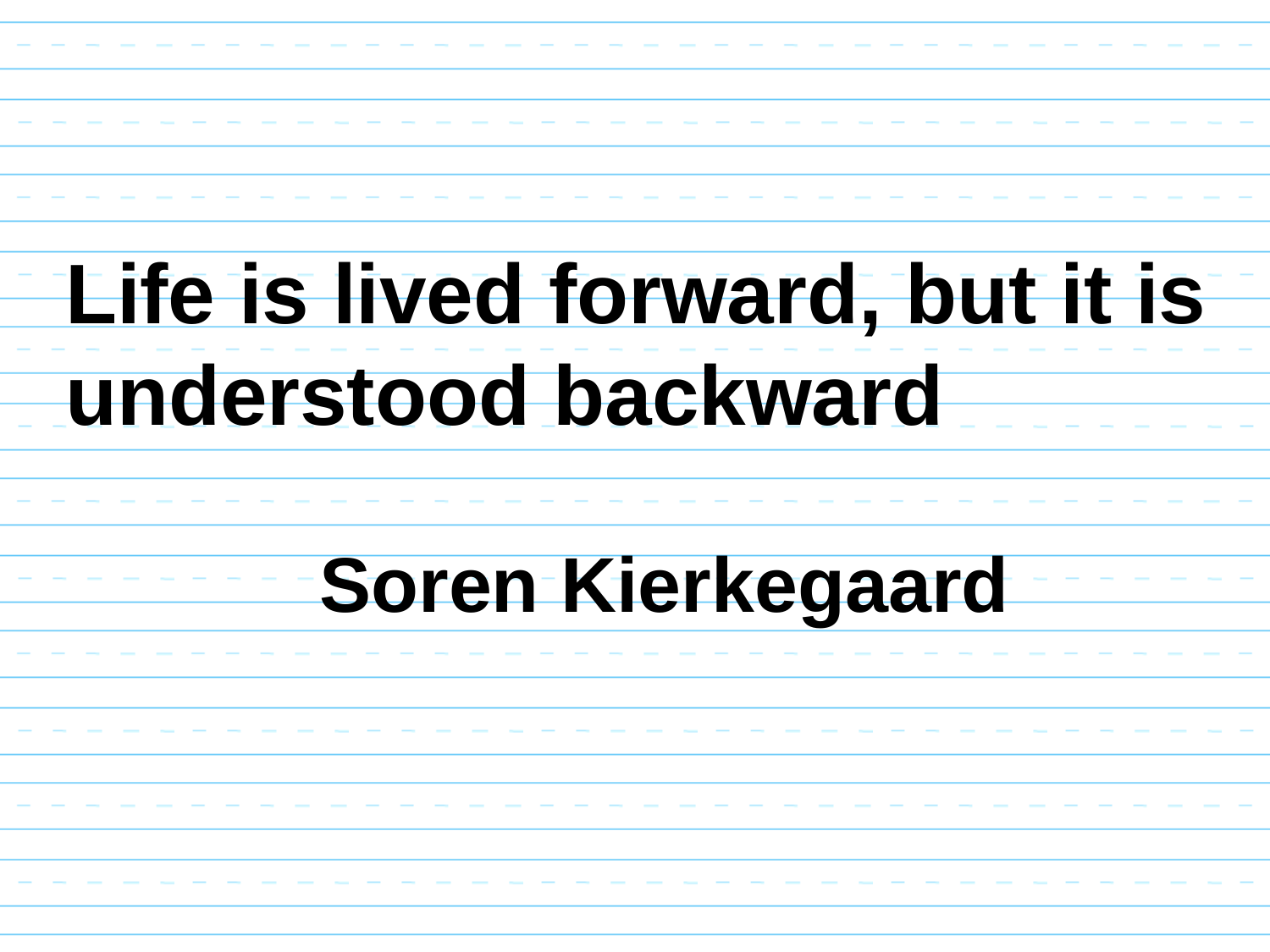

Life is lived forward, but it is understood backward

		Soren Kierkegaard